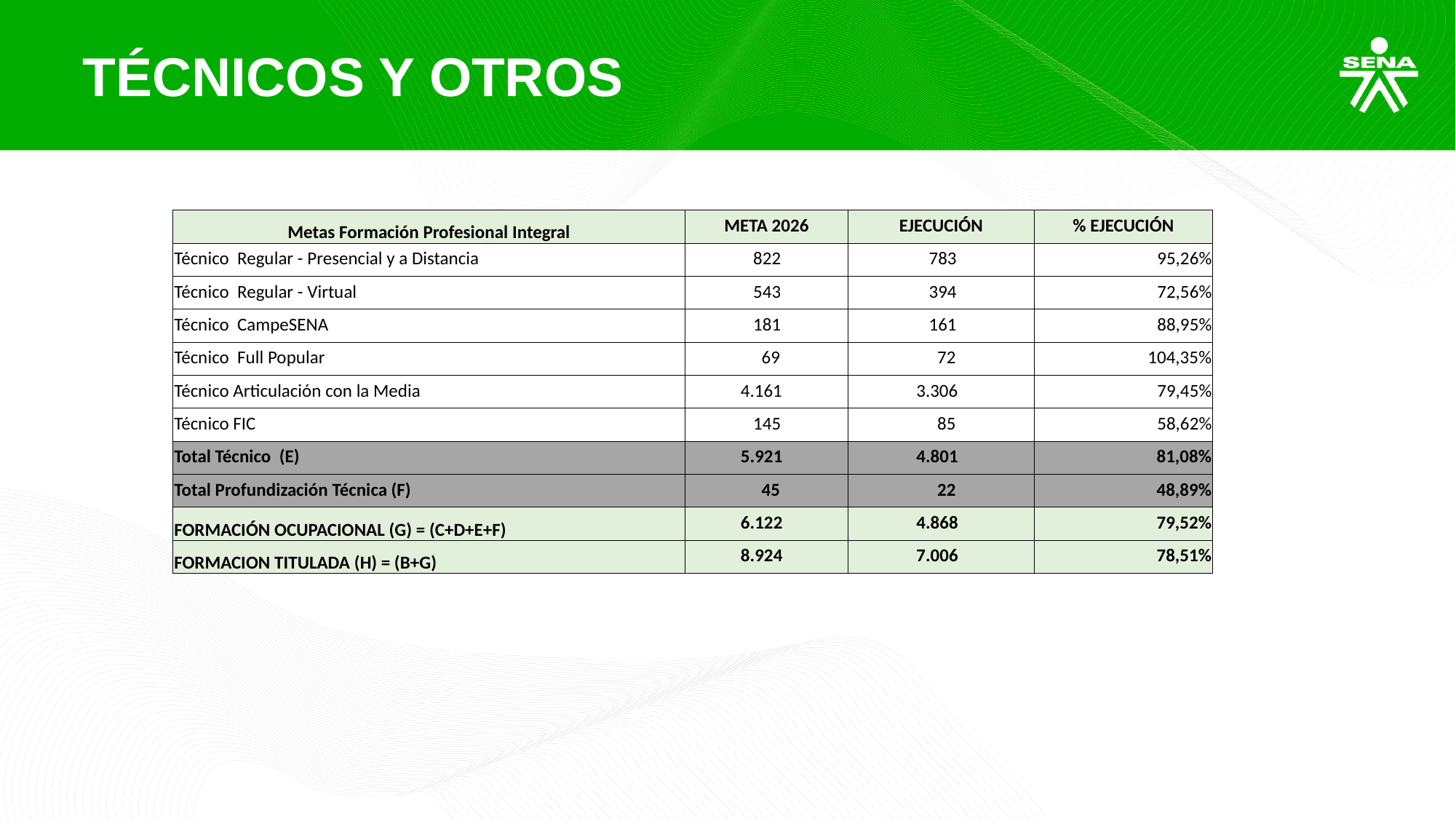

TÉCNICOS Y OTROS
| Metas Formación Profesional Integral | META 2026 | EJECUCIÓN | % EJECUCIÓN |
| --- | --- | --- | --- |
| Técnico Regular - Presencial y a Distancia | 822 | 783 | 95,26% |
| Técnico Regular - Virtual | 543 | 394 | 72,56% |
| Técnico CampeSENA | 181 | 161 | 88,95% |
| Técnico Full Popular | 69 | 72 | 104,35% |
| Técnico Articulación con la Media | 4.161 | 3.306 | 79,45% |
| Técnico FIC | 145 | 85 | 58,62% |
| Total Técnico (E) | 5.921 | 4.801 | 81,08% |
| Total Profundización Técnica (F) | 45 | 22 | 48,89% |
| FORMACIÓN OCUPACIONAL (G) = (C+D+E+F) | 6.122 | 4.868 | 79,52% |
| FORMACION TITULADA (H) = (B+G) | 8.924 | 7.006 | 78,51% |